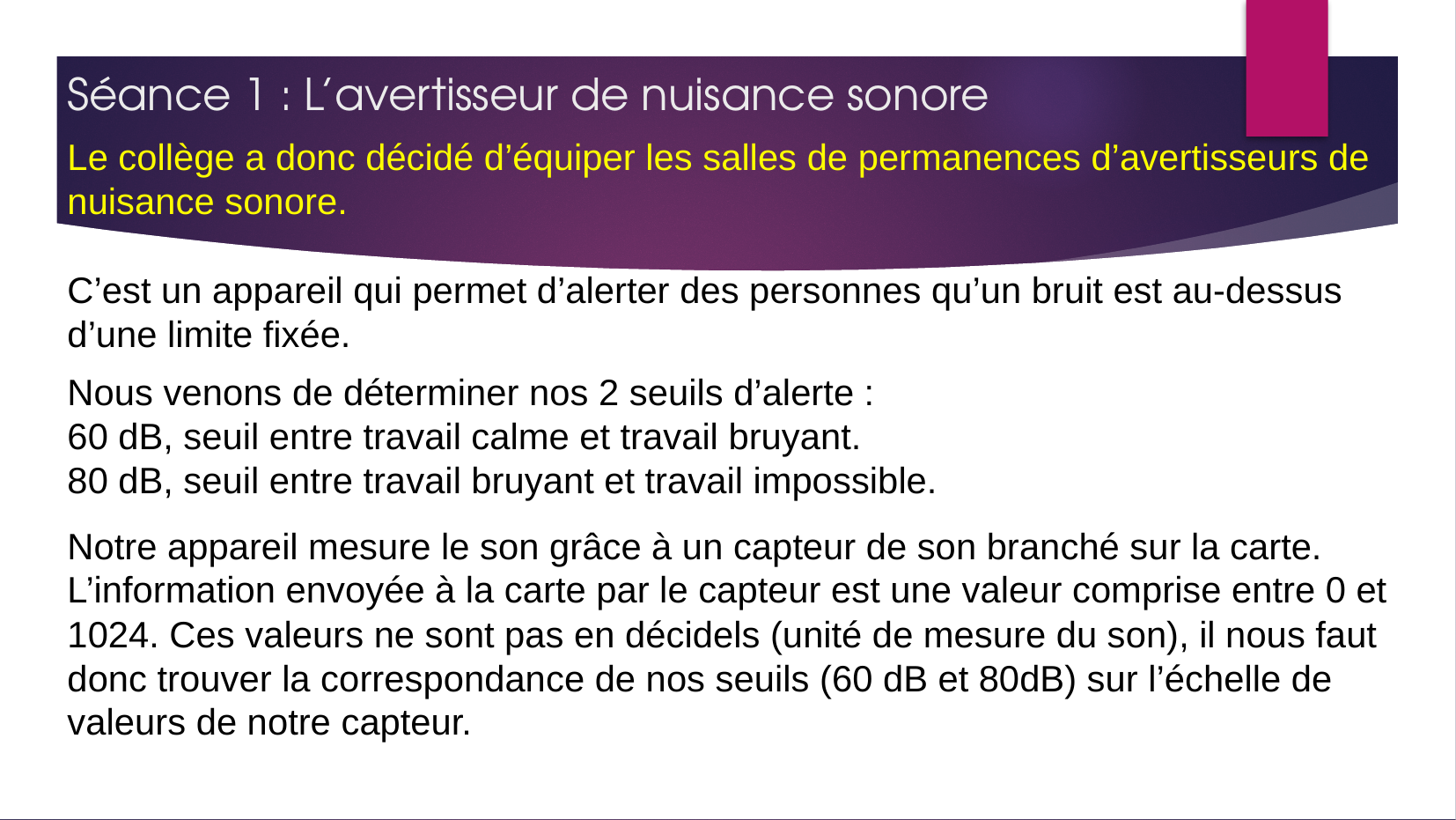

Séance 1 : L’avertisseur de nuisance sonore
Le collège a donc décidé d’équiper les salles de permanences d’avertisseurs de nuisance sonore.
C’est un appareil qui permet d’alerter des personnes qu’un bruit est au-dessus d’une limite fixée.
Nous venons de déterminer nos 2 seuils d’alerte :
60 dB, seuil entre travail calme et travail bruyant.
80 dB, seuil entre travail bruyant et travail impossible.
Notre appareil mesure le son grâce à un capteur de son branché sur la carte. L’information envoyée à la carte par le capteur est une valeur comprise entre 0 et 1024. Ces valeurs ne sont pas en décidels (unité de mesure du son), il nous faut donc trouver la correspondance de nos seuils (60 dB et 80dB) sur l’échelle de valeurs de notre capteur.